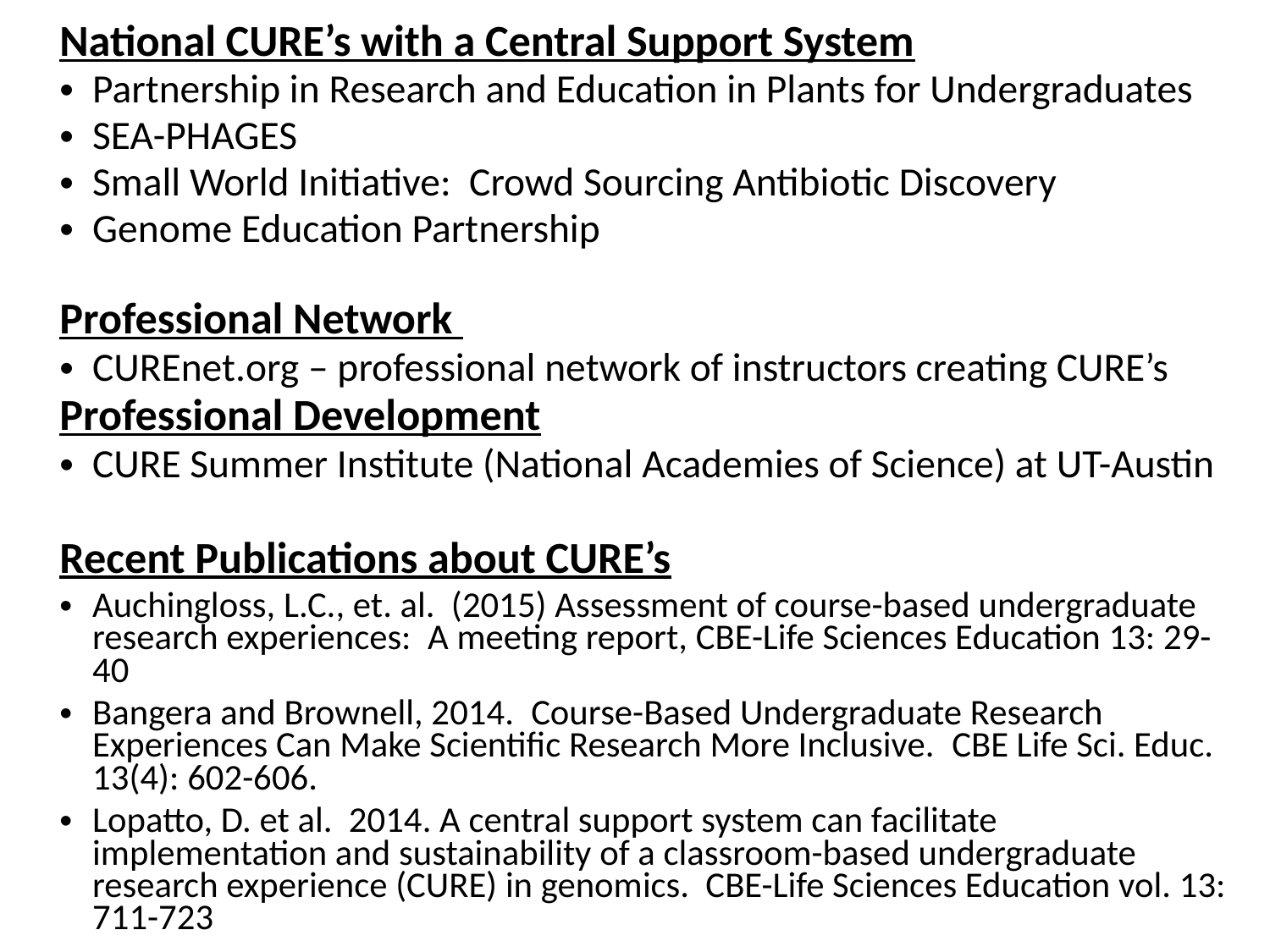

National CURE’s with a Central Support System
Partnership in Research and Education in Plants for Undergraduates
SEA-PHAGES
Small World Initiative:  Crowd Sourcing Antibiotic Discovery
Genome Education Partnership

Professional Network
CUREnet.org – professional network of instructors creating CURE’s
Professional Development
CURE Summer Institute (National Academies of Science) at UT-Austin

Recent Publications about CURE’s
Auchingloss, L.C., et. al.  (2015) Assessment of course-based undergraduate research experiences:  A meeting report, CBE-Life Sciences Education 13: 29-40
Bangera and Brownell, 2014.  Course-Based Undergraduate Research Experiences Can Make Scientific Research More Inclusive.  CBE Life Sci. Educ. 13(4): 602-606.
Lopatto, D. et al.  2014. A central support system can facilitate implementation and sustainability of a classroom-based undergraduate research experience (CURE) in genomics.  CBE-Life Sciences Education vol. 13:  711-723